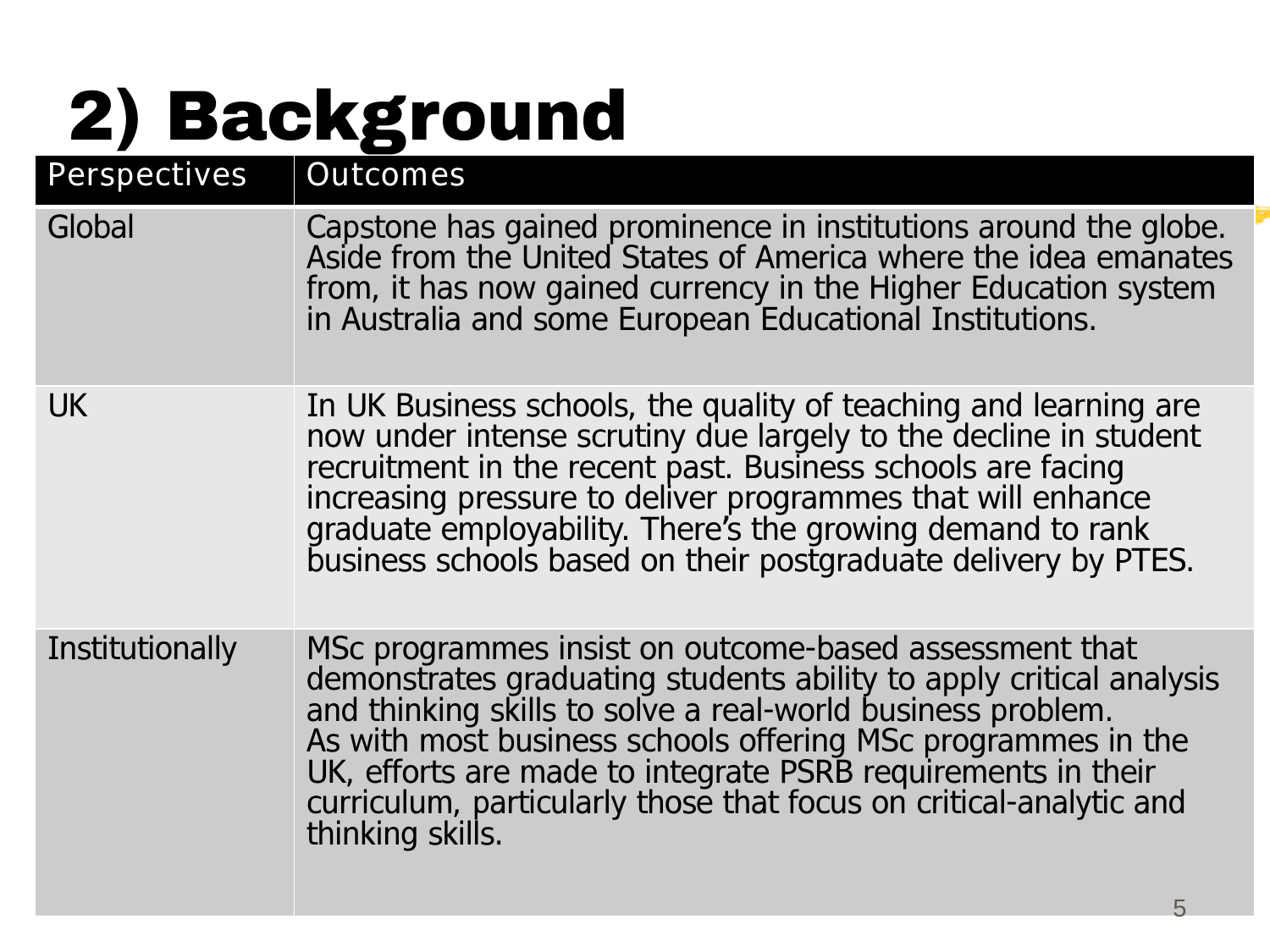

# 2) Background
| Perspectives | Outcomes |
| --- | --- |
| Global | Capstone has gained prominence in institutions around the globe. Aside from the United States of America where the idea emanates from, it has now gained currency in the Higher Education system in Australia and some European Educational Institutions. |
| UK | In UK Business schools, the quality of teaching and learning are now under intense scrutiny due largely to the decline in student recruitment in the recent past. Business schools are facing increasing pressure to deliver programmes that will enhance graduate employability. There’s the growing demand to rank business schools based on their postgraduate delivery by PTES. |
| Institutionally | MSc programmes insist on outcome-based assessment that demonstrates graduating students ability to apply critical analysis and thinking skills to solve a real-world business problem. As with most business schools offering MSc programmes in the UK, efforts are made to integrate PSRB requirements in their curriculum, particularly those that focus on critical-analytic and thinking skills. |
5